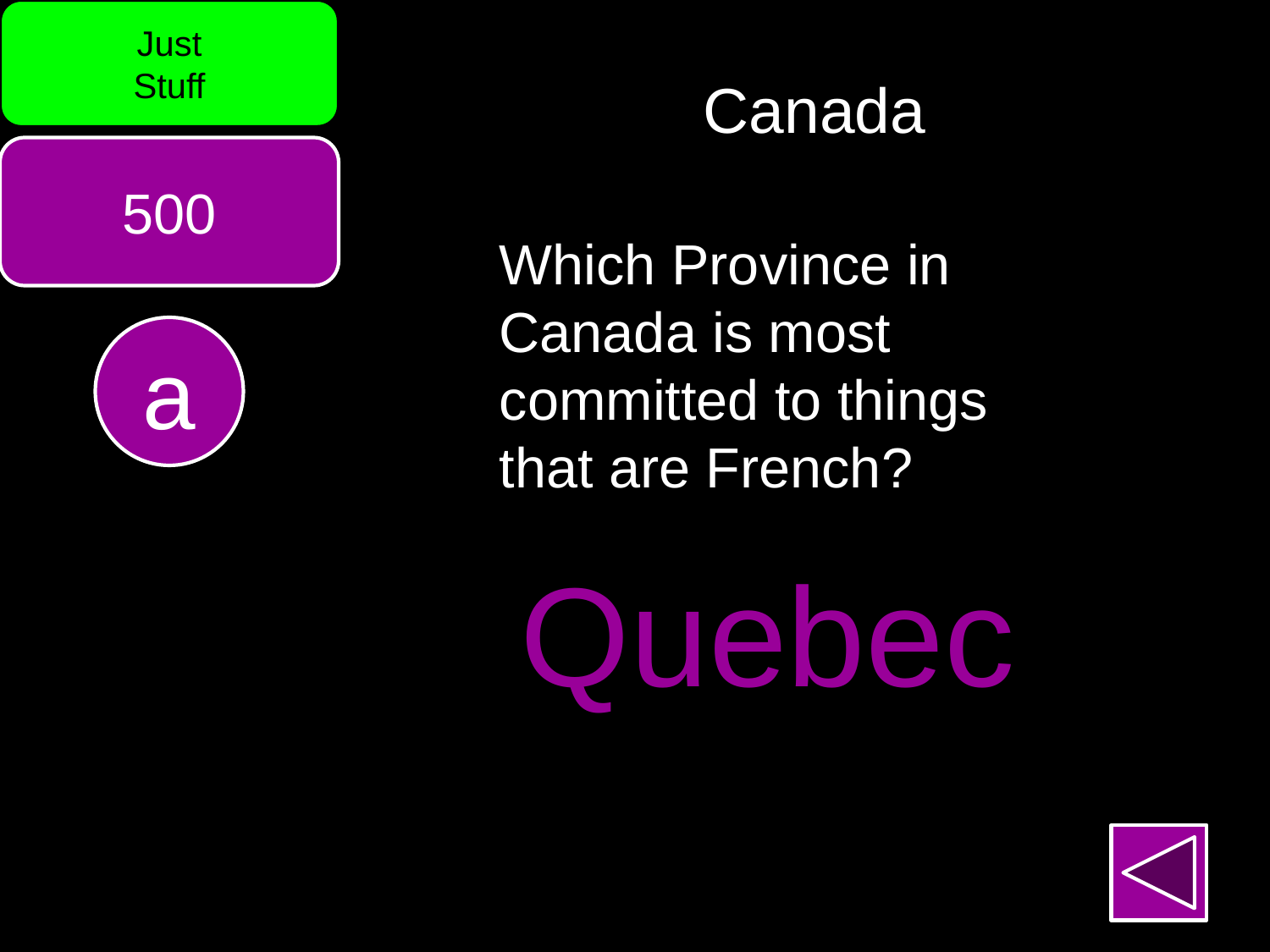

Just
Stuff
Canada
500
Which Province in
Canada is most
committed to things
that are French?
a
Quebec